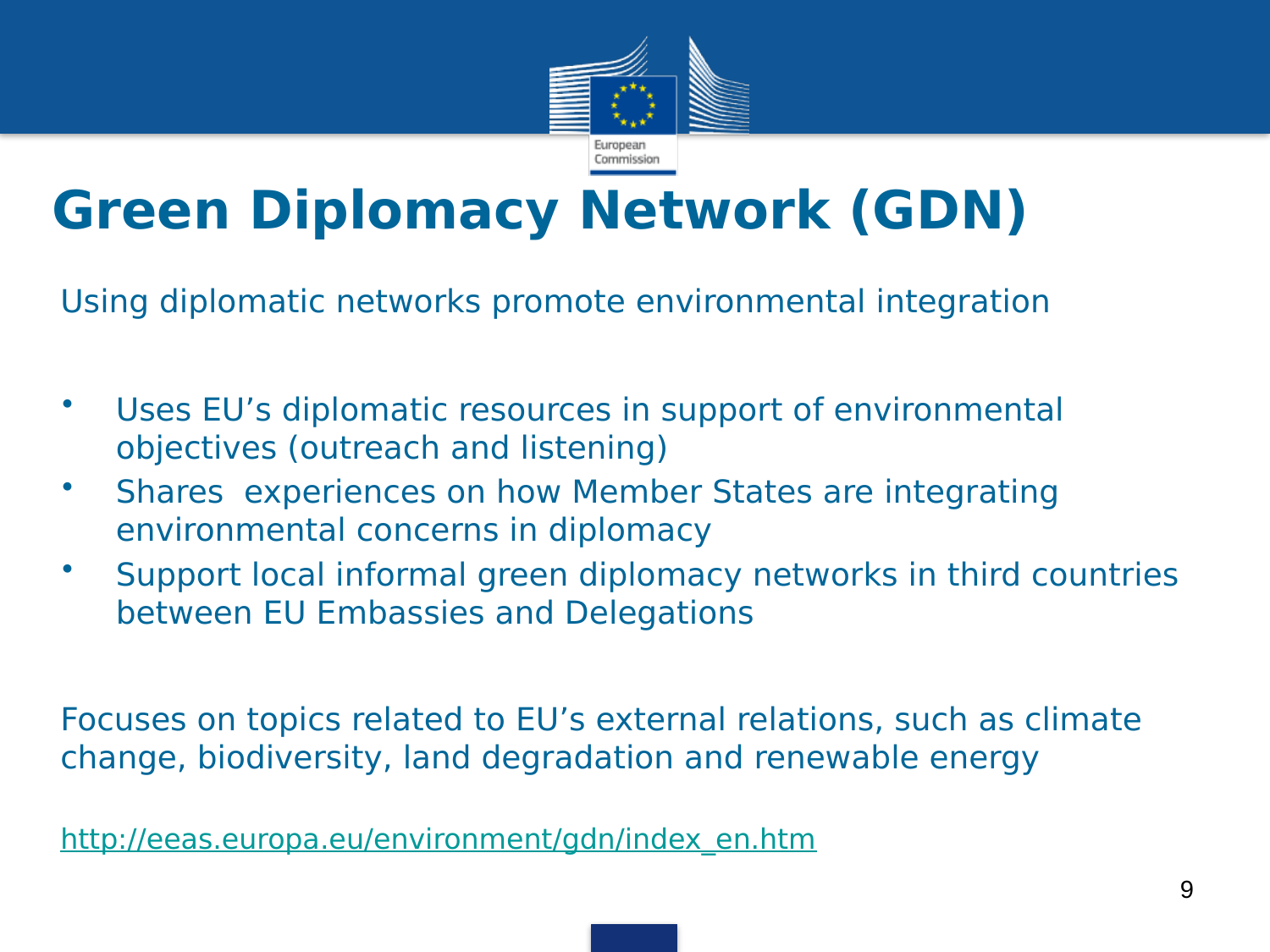

# Green Diplomacy Network (GDN)
Using diplomatic networks promote environmental integration

Uses EU’s diplomatic resources in support of environmental objectives (outreach and listening)
Shares  experiences on how Member States are integrating environmental concerns in diplomacy
Support local informal green diplomacy networks in third countries between EU Embassies and Delegations

Focuses on topics related to EU’s external relations, such as climate change, biodiversity, land degradation and renewable energy

http://eeas.europa.eu/environment/gdn/index_en.htm
9